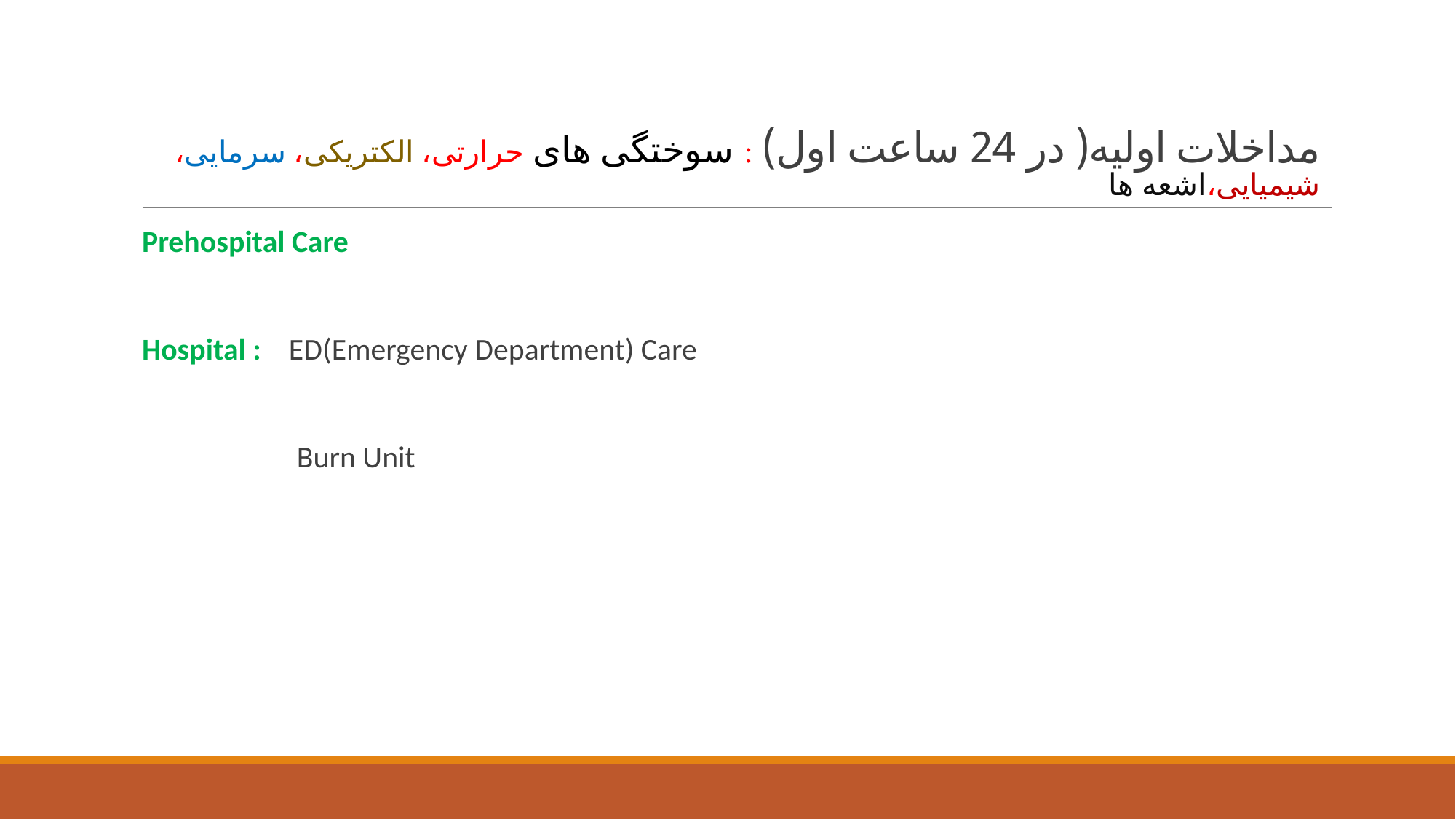

# مداخلات اولیه( در 24 ساعت اول) : سوختگی های حرارتی، الکتریکی، سرمایی، شیمیایی،اشعه ها
Prehospital Care

Hospital :    ED(Emergency Department) Care

                        Burn Unit